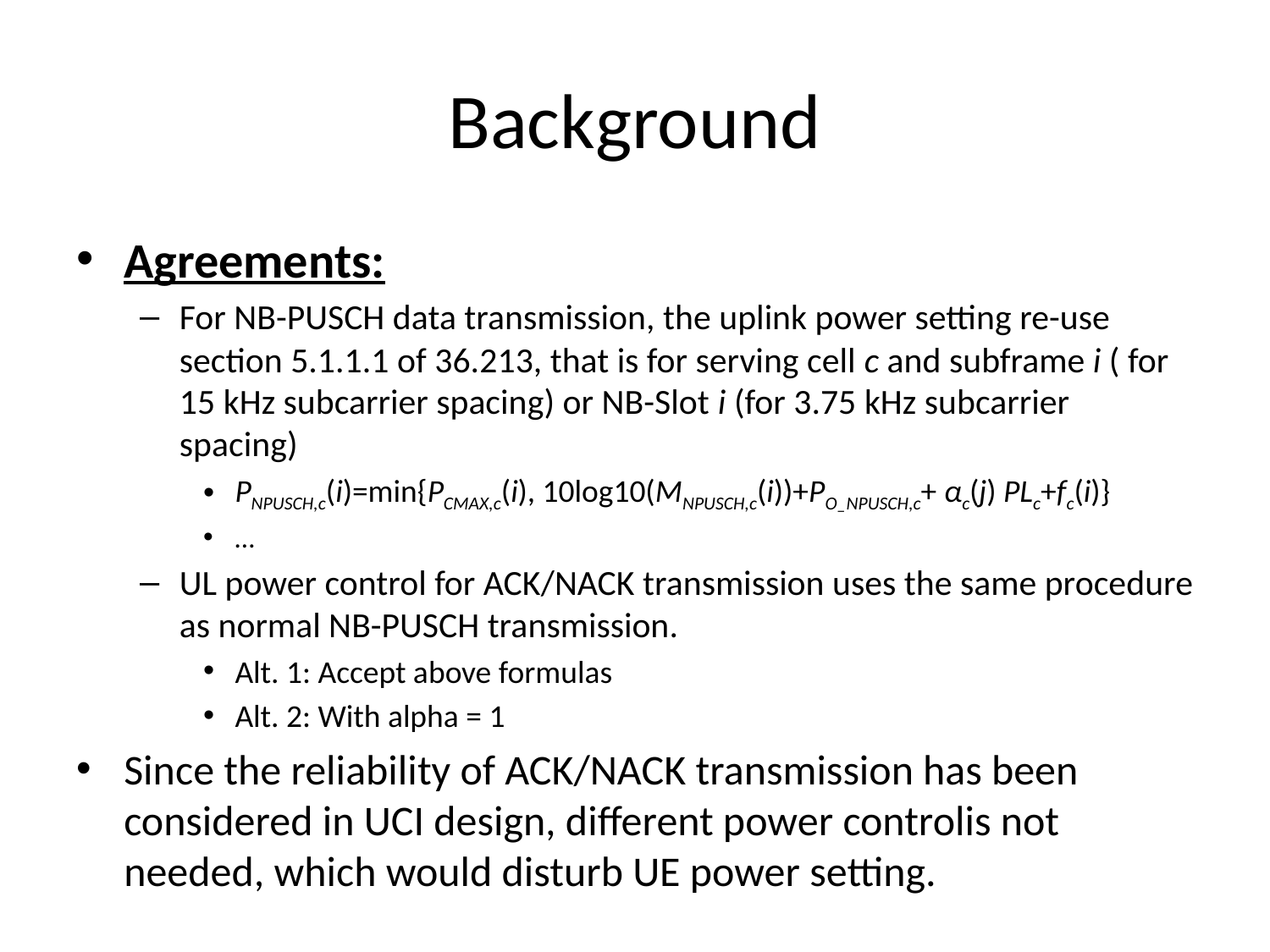

# Background
Agreements:
For NB-PUSCH data transmission, the uplink power setting re-use section 5.1.1.1 of 36.213, that is for serving cell c and subframe i ( for 15 kHz subcarrier spacing) or NB-Slot i (for 3.75 kHz subcarrier spacing)
PNPUSCH,c(i)=min{PCMAX,c(i), 10log10(MNPUSCH,c(i))+PO_NPUSCH,c+ αc(j) PLc+fc(i)}
…
UL power control for ACK/NACK transmission uses the same procedure as normal NB-PUSCH transmission.
Alt. 1: Accept above formulas
Alt. 2: With alpha = 1
Since the reliability of ACK/NACK transmission has been considered in UCI design, different power controlis not needed, which would disturb UE power setting.